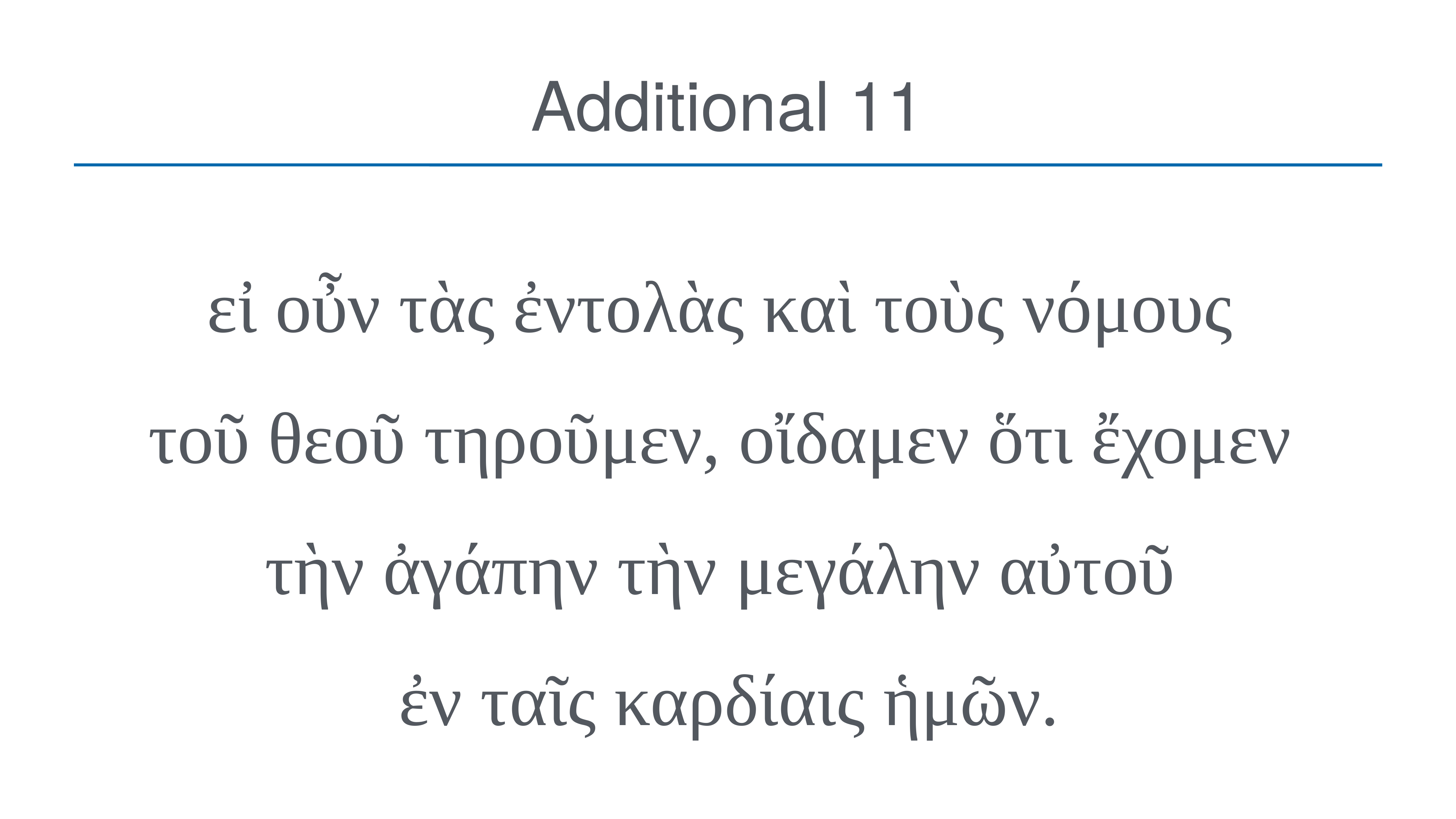

# Additional 11
εἰ οὖν τὰς ἐντολὰς καὶ τοὺς νόμους
τοῦ θεοῦ τηροῦμεν, οἴδαμεν ὅτι ἔχομεν
τὴν ἀγάπην τὴν μεγάλην αὐτοῦ
ἐν ταῖς καρδίαις ἡμῶν.